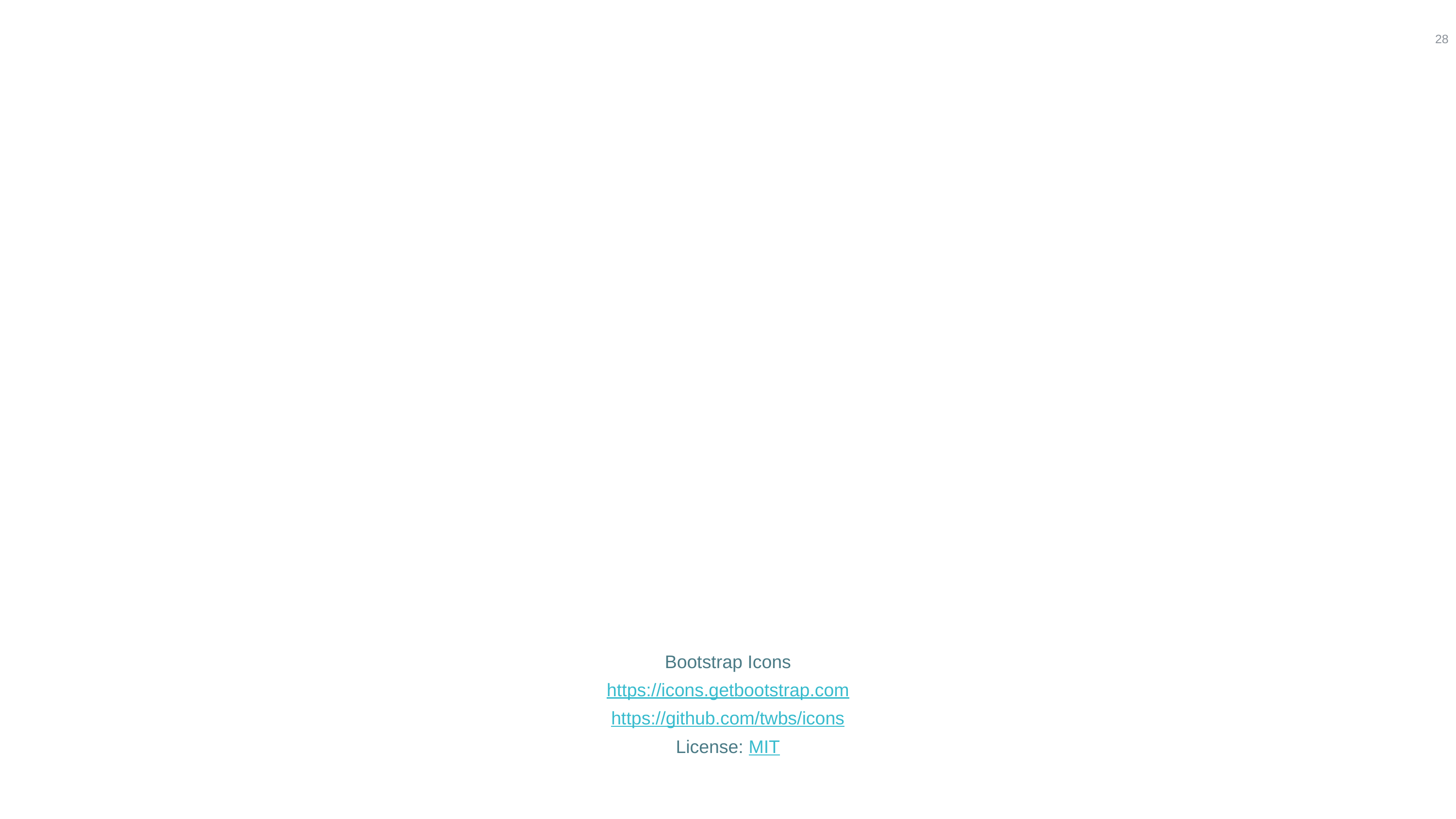

28
Bootstrap Icons
https://icons.getbootstrap.com
https://github.com/twbs/icons
License: MIT